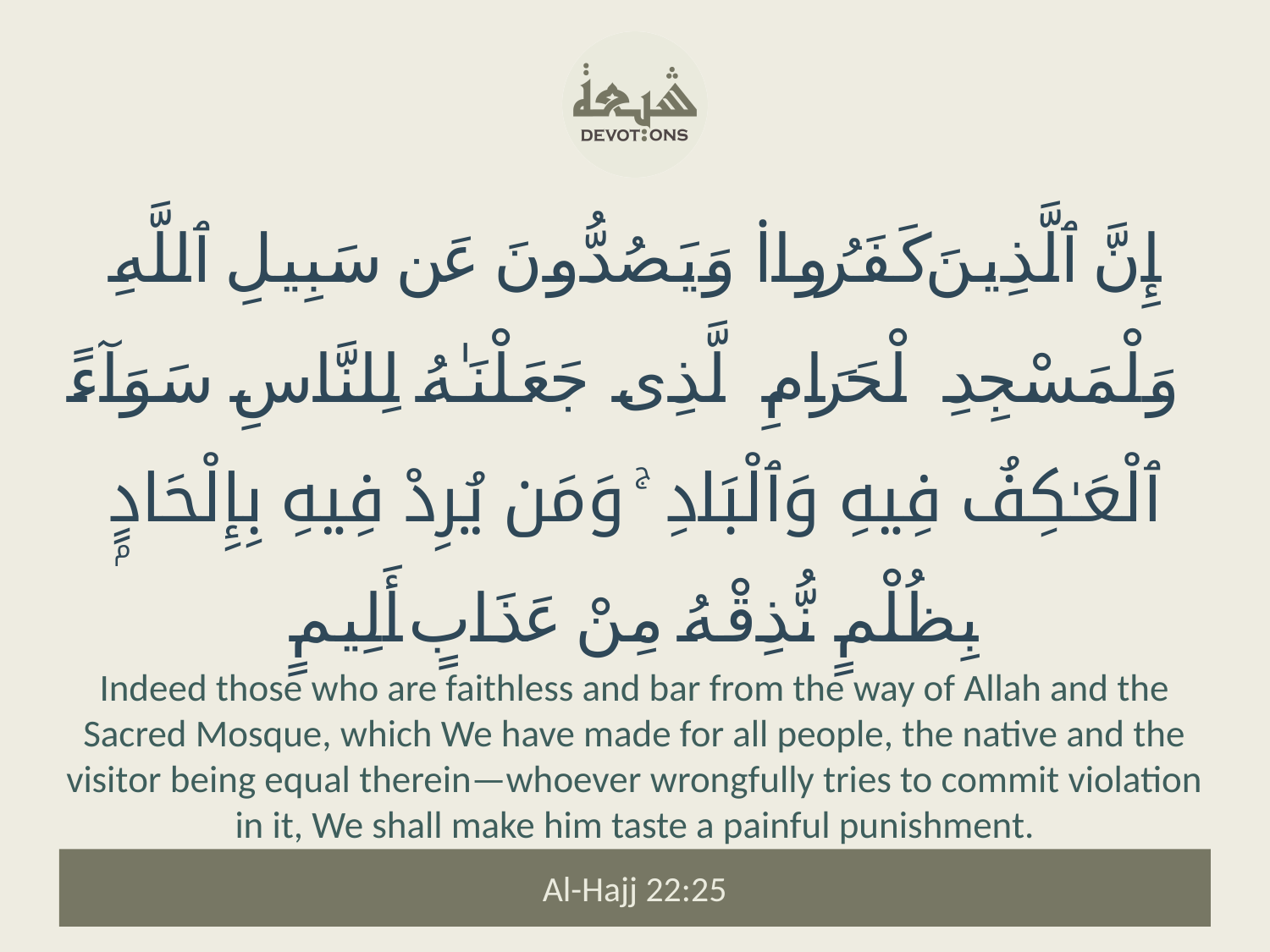

إِنَّ ٱلَّذِينَ كَفَرُوا۟ وَيَصُدُّونَ عَن سَبِيلِ ٱللَّهِ وَٱلْمَسْجِدِ ٱلْحَرَامِ ٱلَّذِى جَعَلْنَـٰهُ لِلنَّاسِ سَوَآءً ٱلْعَـٰكِفُ فِيهِ وَٱلْبَادِ ۚ وَمَن يُرِدْ فِيهِ بِإِلْحَادٍۭ بِظُلْمٍ نُّذِقْهُ مِنْ عَذَابٍ أَلِيمٍ
Indeed those who are faithless and bar from the way of Allah and the Sacred Mosque, which We have made for all people, the native and the visitor being equal therein—whoever wrongfully tries to commit violation in it, We shall make him taste a painful punishment.
Al-Hajj 22:25